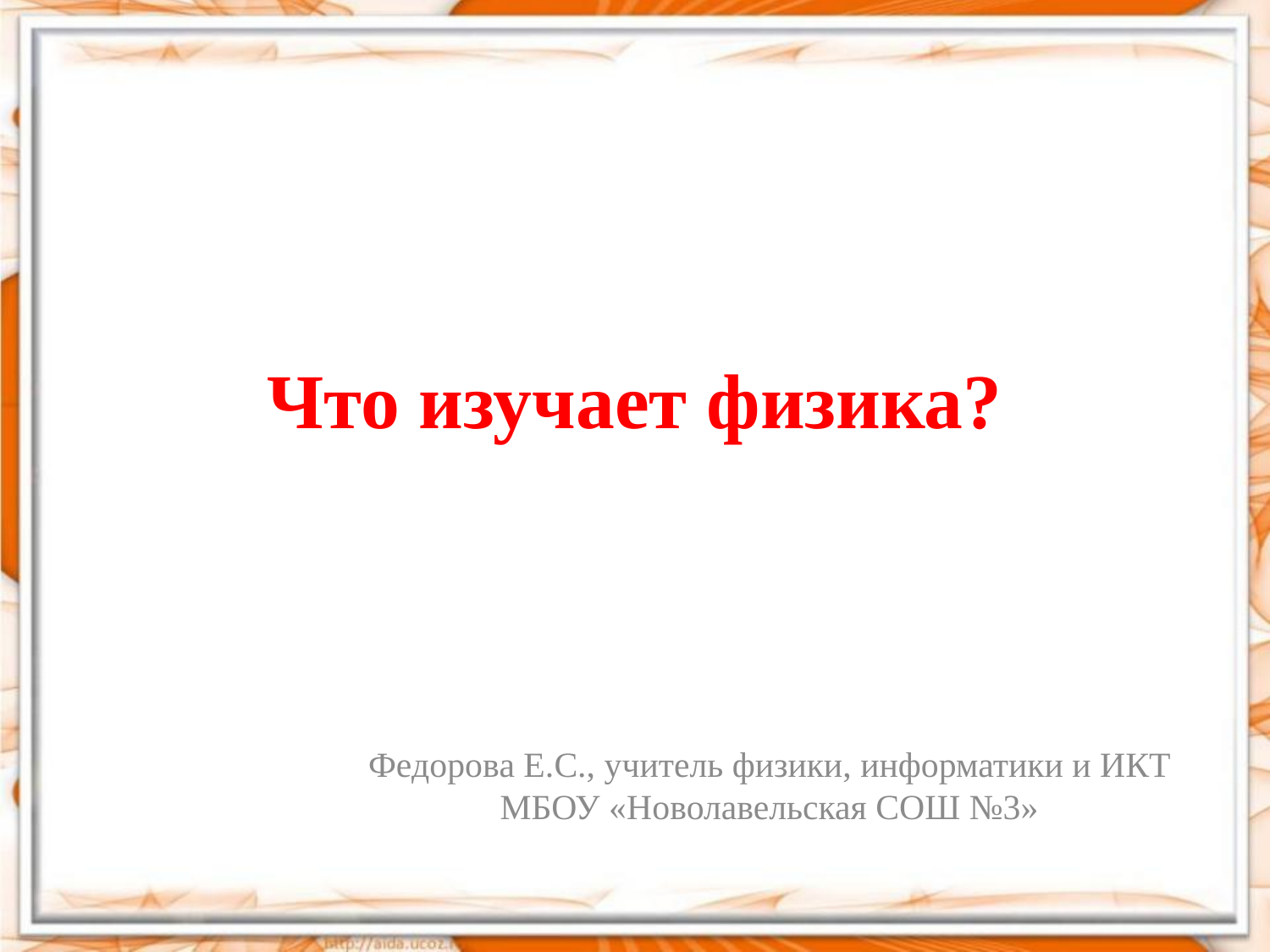

# Что изучает физика?
Федорова Е.С., учитель физики, информатики и ИКТ МБОУ «Новолавельская СОШ №3»